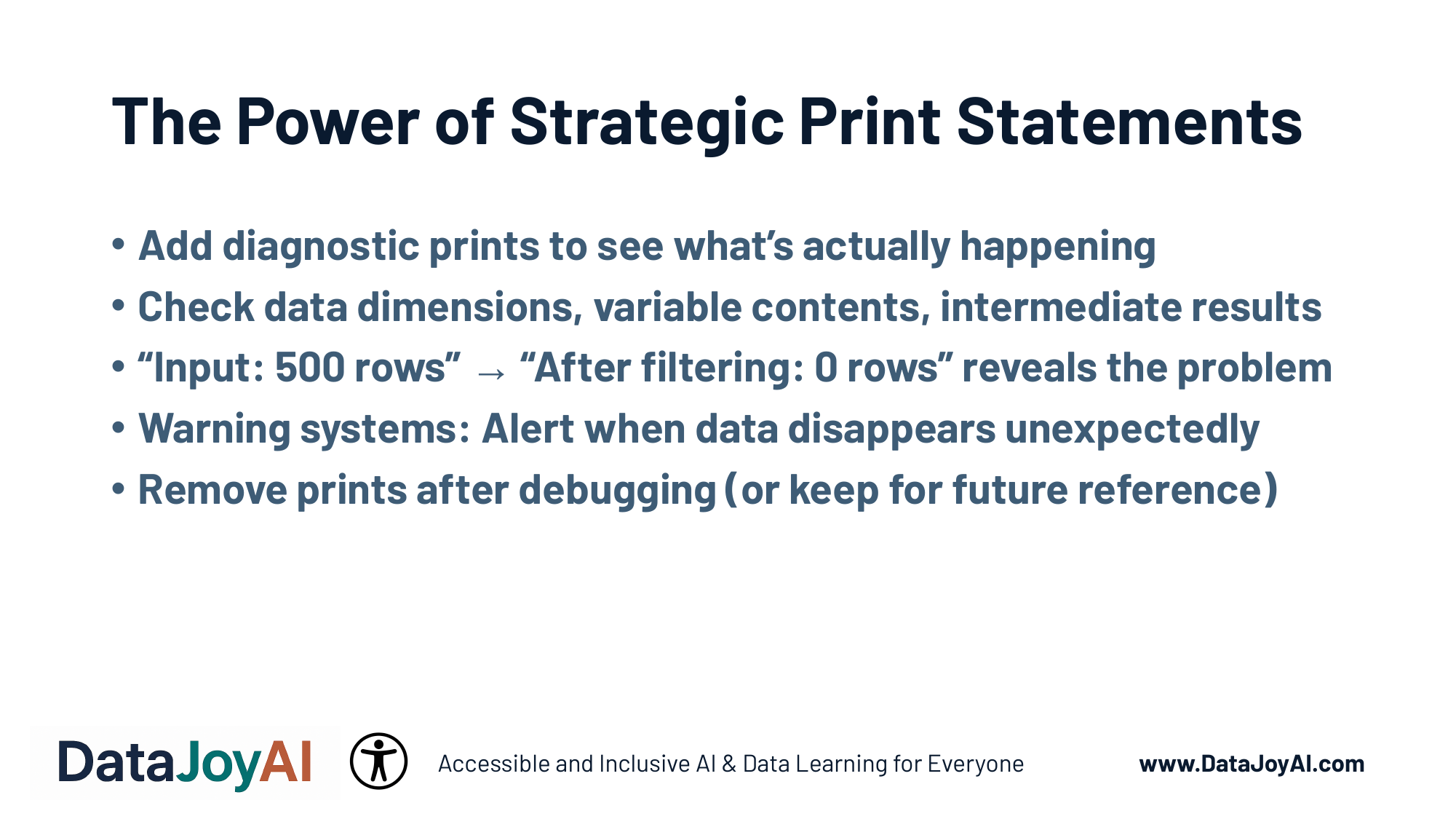

# The Power of Strategic Print Statements
Add diagnostic prints to see what’s actually happening
Check data dimensions, variable contents, intermediate results
“Input: 500 rows” → “After filtering: 0 rows” reveals the problem
Warning systems: Alert when data disappears unexpectedly
Remove prints after debugging (or keep for future reference)